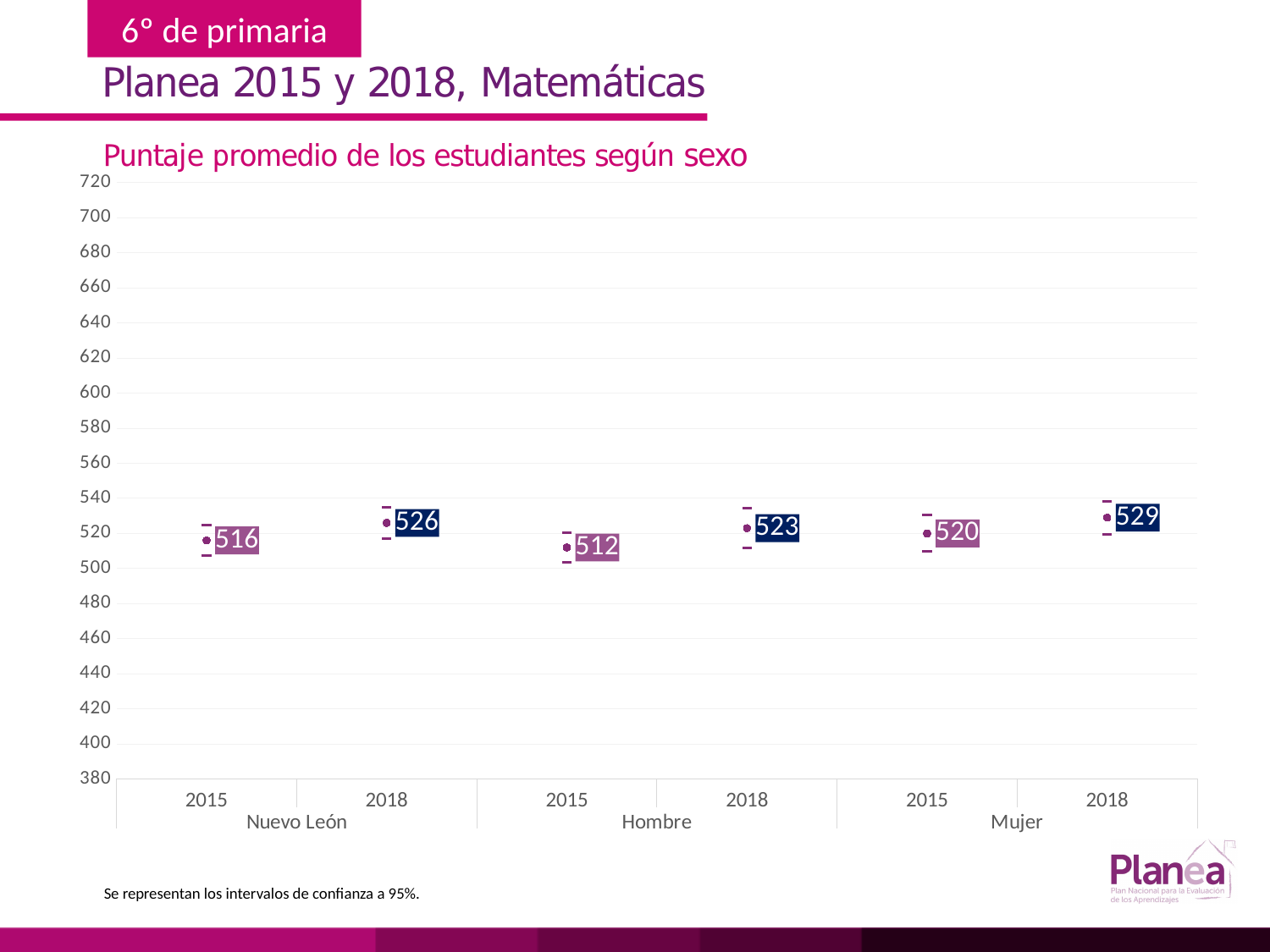

Planea 2015 y 2018, Matemáticas

Puntaje promedio de los estudiantes según sexo

### Chart

| Category |  |  |  |
|---|---|---|---|
| 2015 | 507.443 | 524.557 | 516.0 |
| 2018 | 517.045 | 534.955 | 526.0 |
| 2015 | 503.443 | 520.557 | 512.0 |
| 2018 | 511.657 | 534.343 | 523.0 |
| 2015 | 509.652 | 530.348 | 520.0 |
| 2018 | 519.647 | 538.353 | 529.0 |
Se representan los intervalos de confianza a 95%.